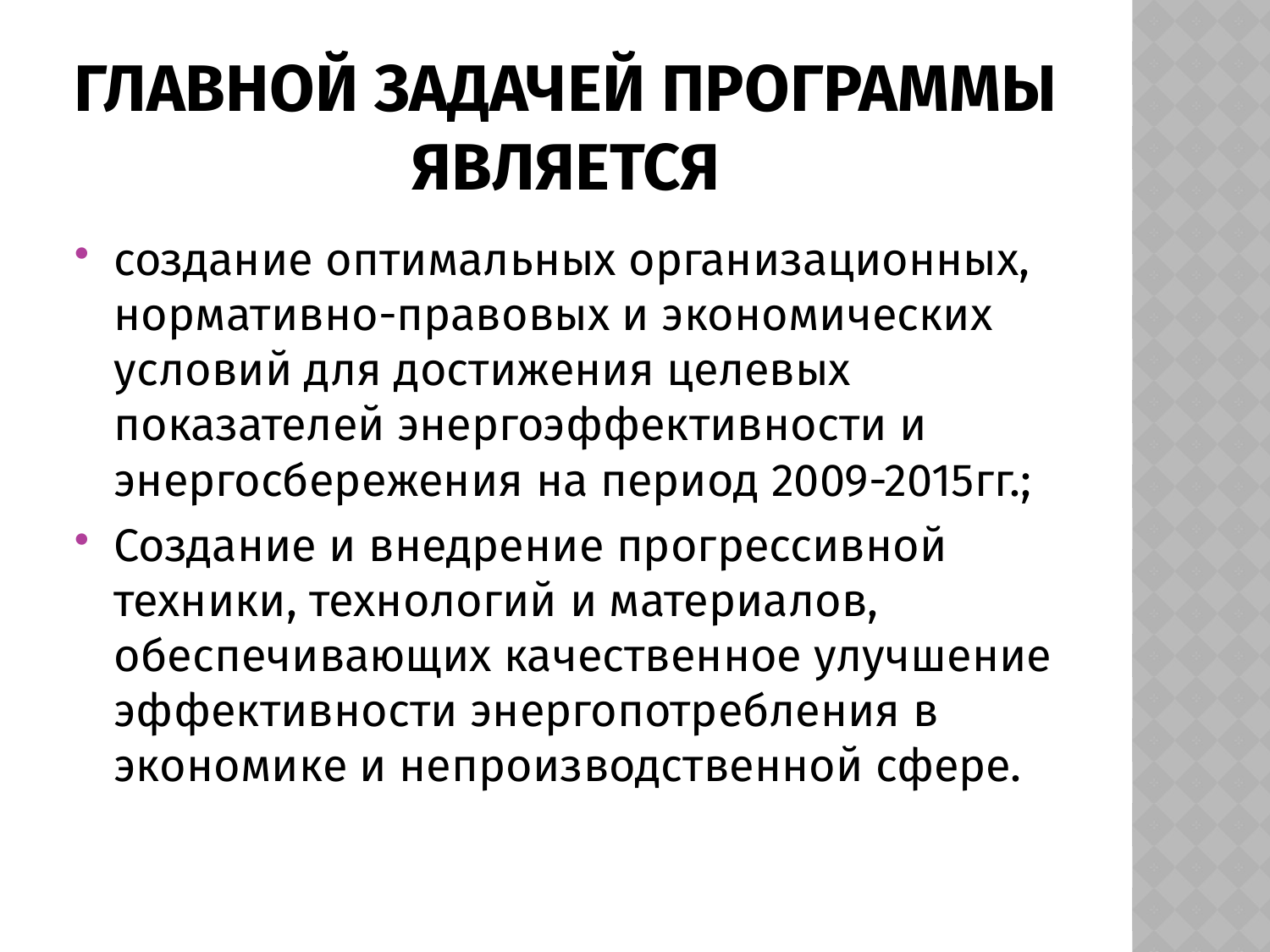

# Главной задачей Программы является
создание оптимальных организационных, нормативно-правовых и экономических условий для достижения целевых показателей энергоэффективности и энергосбережения на период 2009-2015гг.;
Создание и внедрение прогрессивной техники, технологий и материалов, обеспечивающих качественное улучшение эффективности энергопотребления в экономике и непроизводственной сфере.